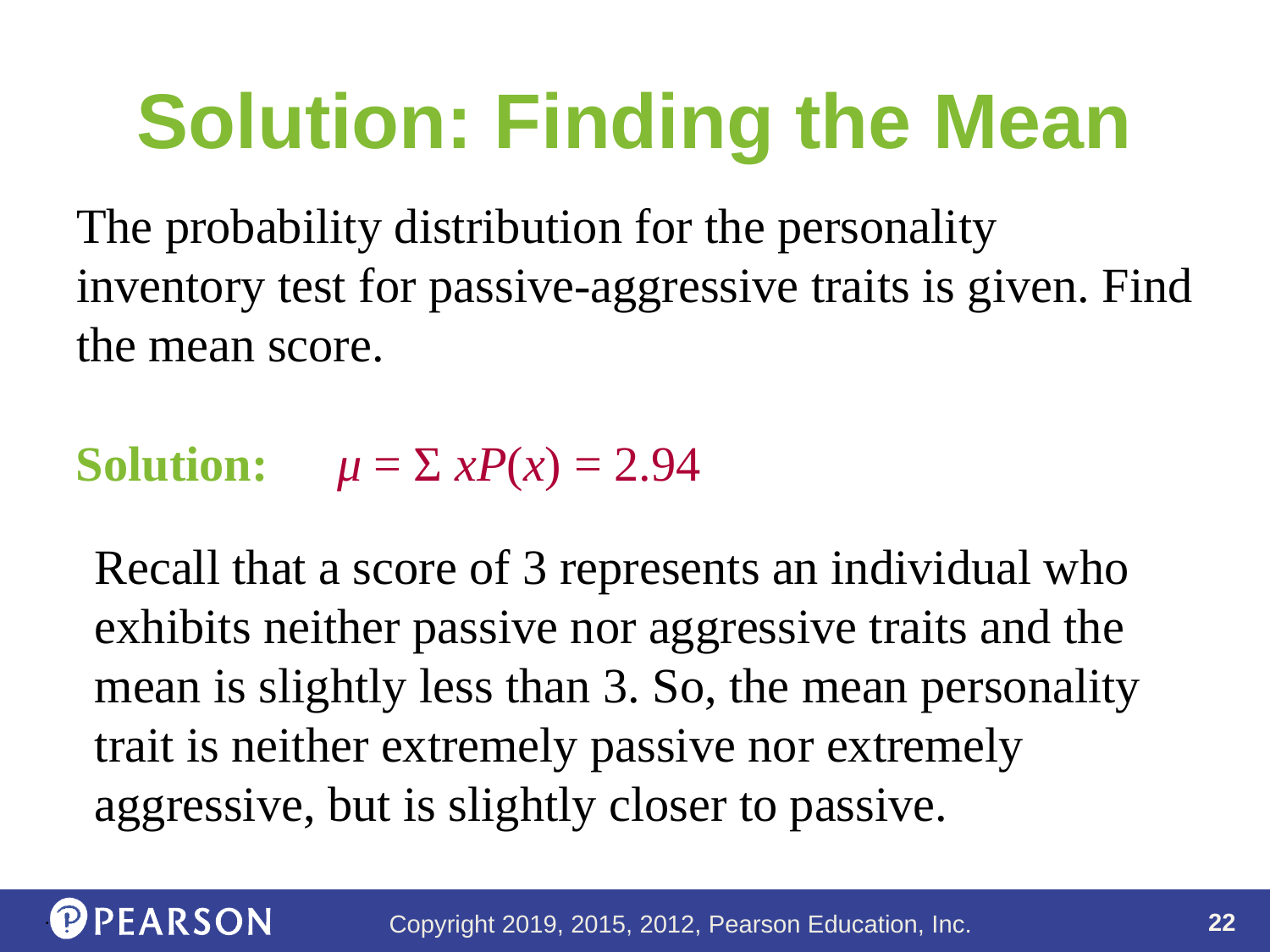

# Solution: Finding the Mean
The probability distribution for the personality inventory test for passive-aggressive traits is given. Find the mean score.

μ = Σ xP(x) = 2.94
Solution:
Recall that a score of 3 represents an individual who exhibits neither passive nor aggressive traits and the mean is slightly less than 3. So, the mean personality trait is neither extremely passive nor extremely aggressive, but is slightly closer to passive.
.